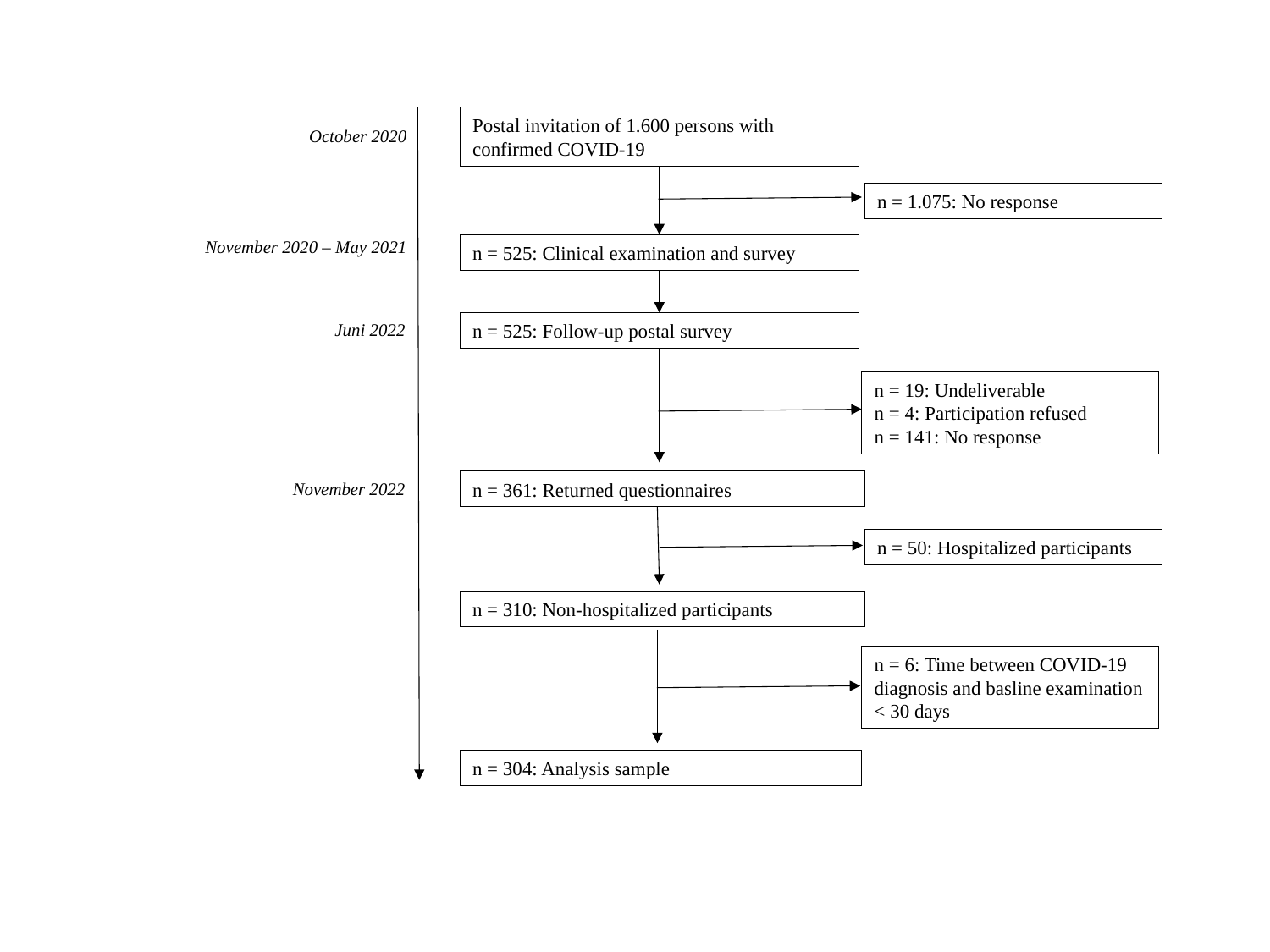

Postal invitation of 1.600 persons with confirmed COVID-19
October 2020
n = 1.075: No response
November 2020 – May 2021
n = 525: Clinical examination and survey
Juni 2022
n = 525: Follow-up postal survey
n = 19: Undeliverable
n = 4: Participation refused
n = 141: No response
November 2022
n = 361: Returned questionnaires
n = 50: Hospitalized participants
n = 310: Non-hospitalized participants
n = 6: Time between COVID-19 diagnosis and basline examination < 30 days
n = 304: Analysis sample